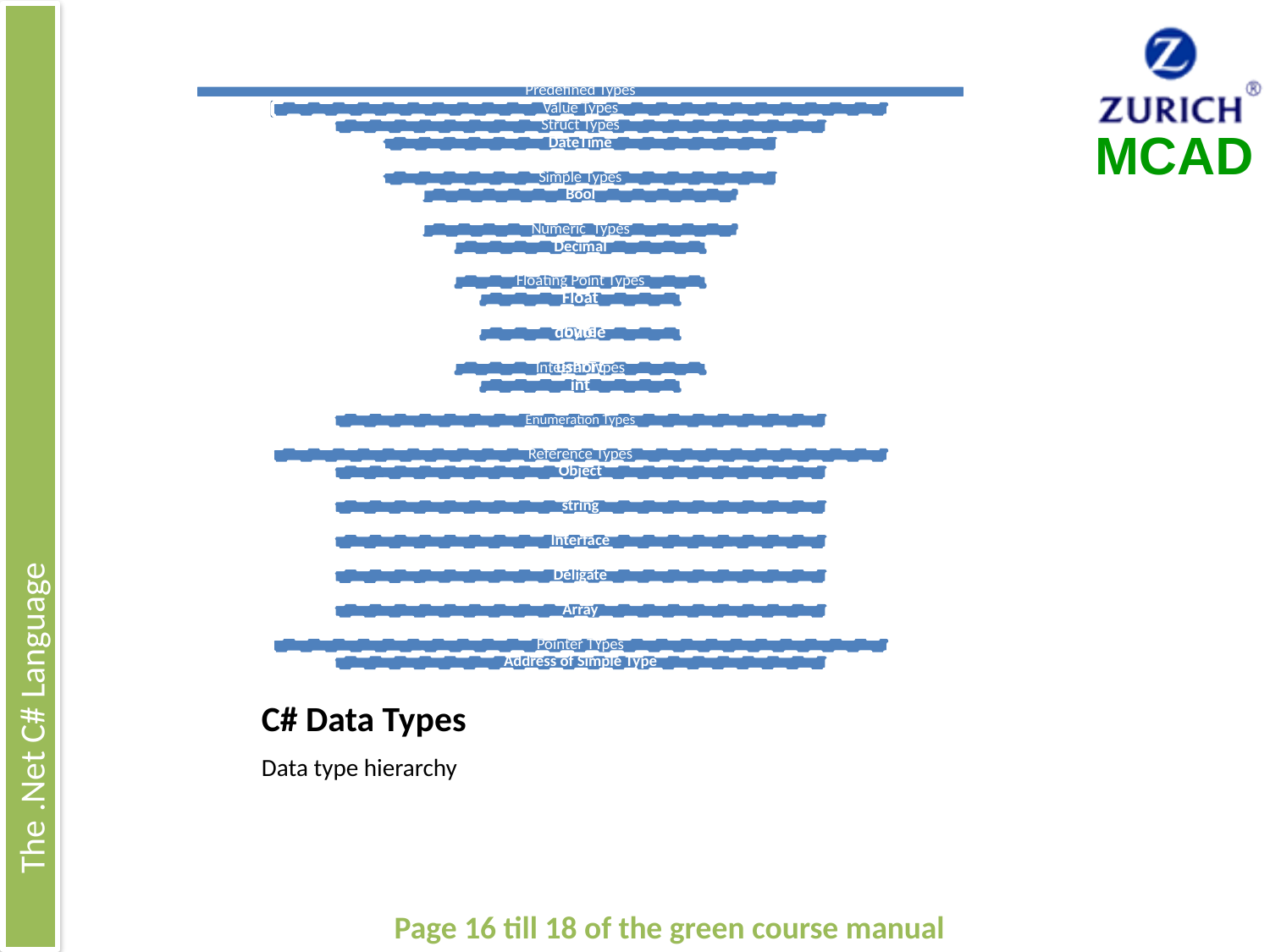

Predefined Types
Value Types
Struct Types
Object
Pointer TYpes
string
Simple Types
Bool
Numeric  Types
Decimal
Floating Point Types
Integral Types
Float
double
sbyte
byte
short
ushort
int
uint
long
ulong
char
Address of Simple Type
DateTime
Interface
Deligate
Array
# C# Data Types
Data type hierarchy

Page 16 till 18 of the green course manual